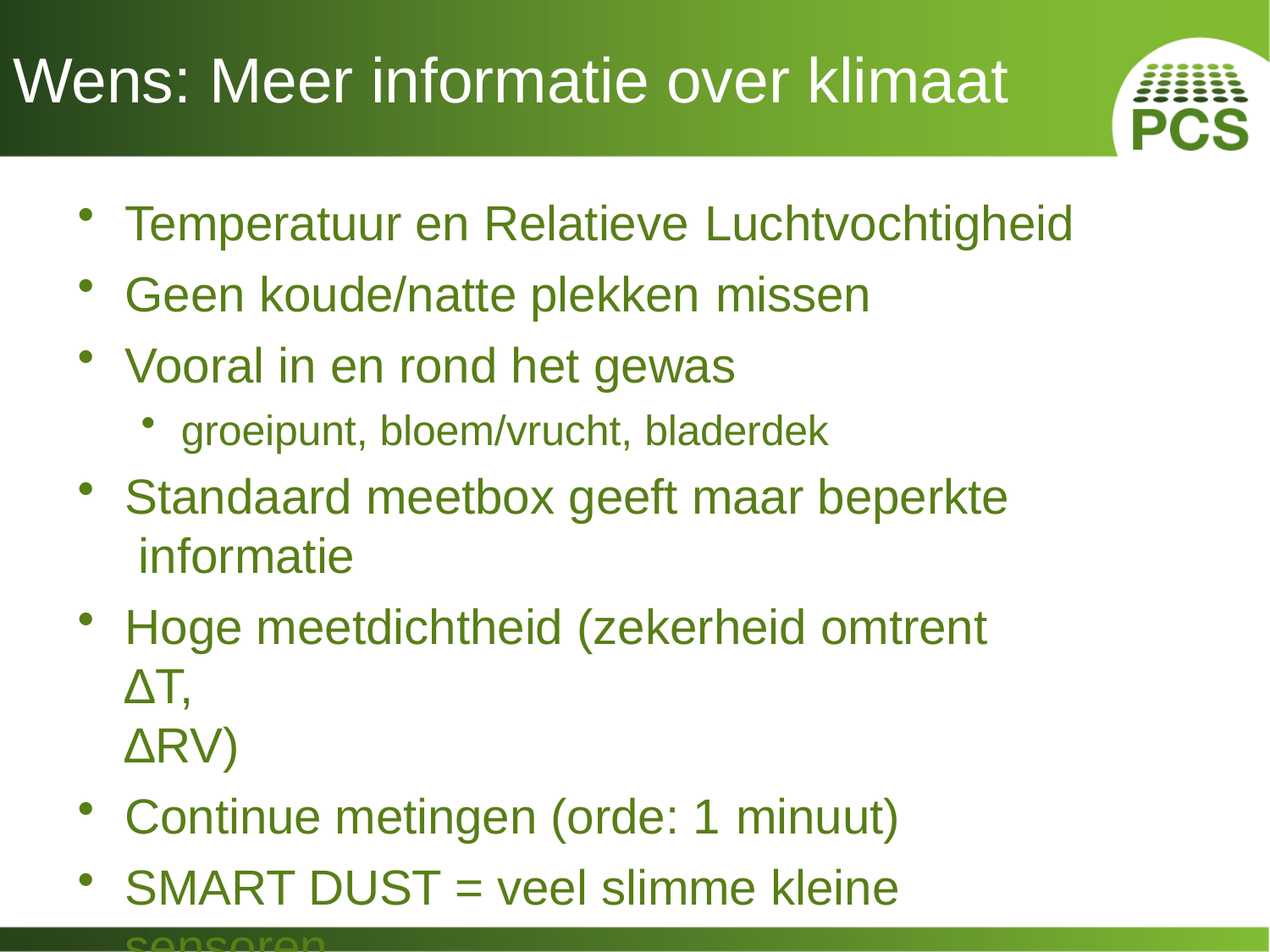

# Wens: Meer informatie over klimaat
Temperatuur en Relatieve Luchtvochtigheid
Geen koude/natte plekken missen
Vooral in en rond het gewas
groeipunt, bloem/vrucht, bladerdek
Standaard meetbox geeft maar beperkte  informatie
Hoge meetdichtheid (zekerheid omtrent ∆T,
∆RV)
Continue metingen (orde: 1 minuut)
SMART DUST = veel slimme kleine sensoren